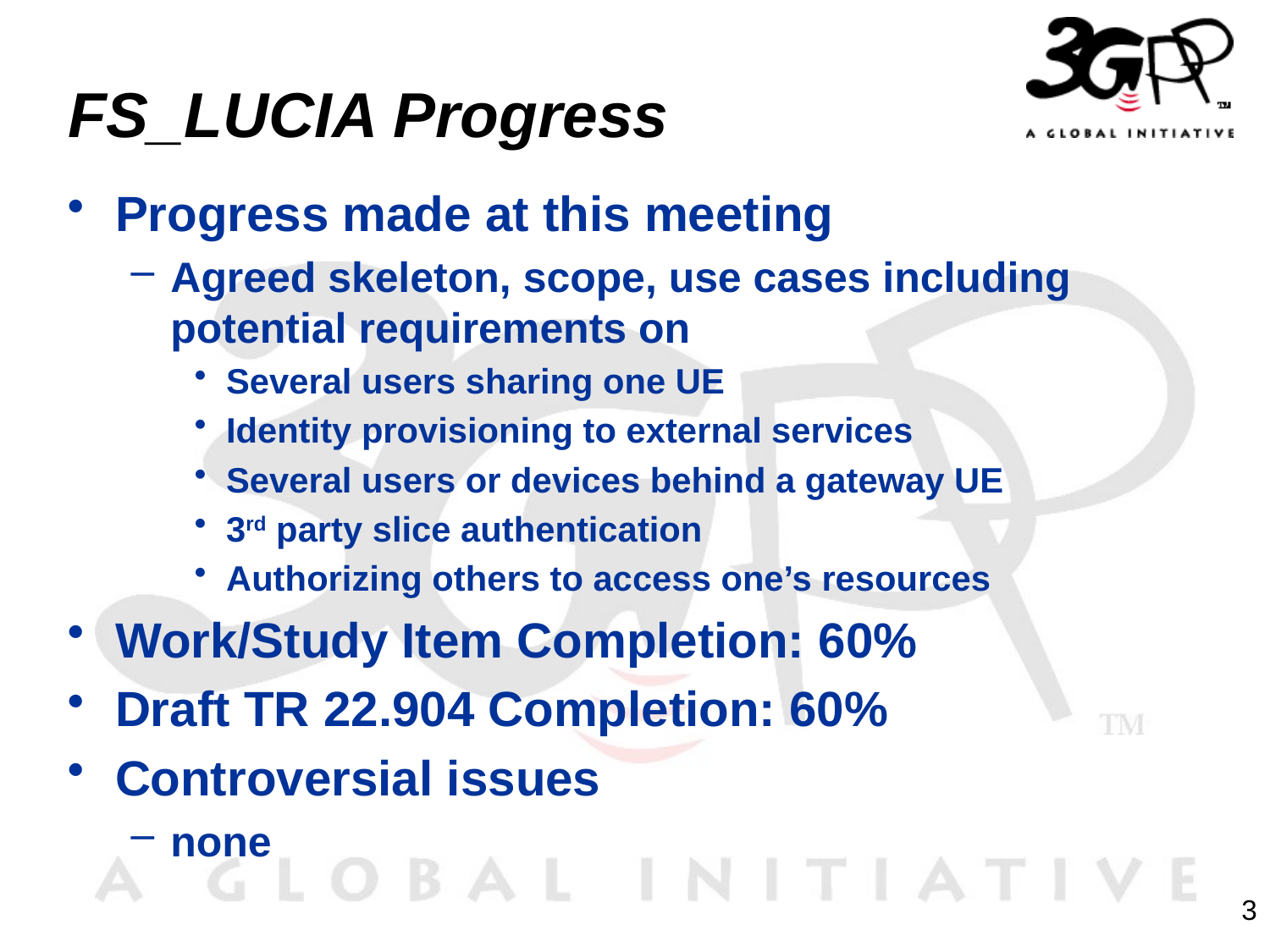

# FS_LUCIA Progress
Progress made at this meeting
Agreed skeleton, scope, use cases including potential requirements on
Several users sharing one UE
Identity provisioning to external services
Several users or devices behind a gateway UE
3rd party slice authentication
Authorizing others to access one’s resources
Work/Study Item Completion: 60%
Draft TR 22.904 Completion: 60%
Controversial issues
none
3